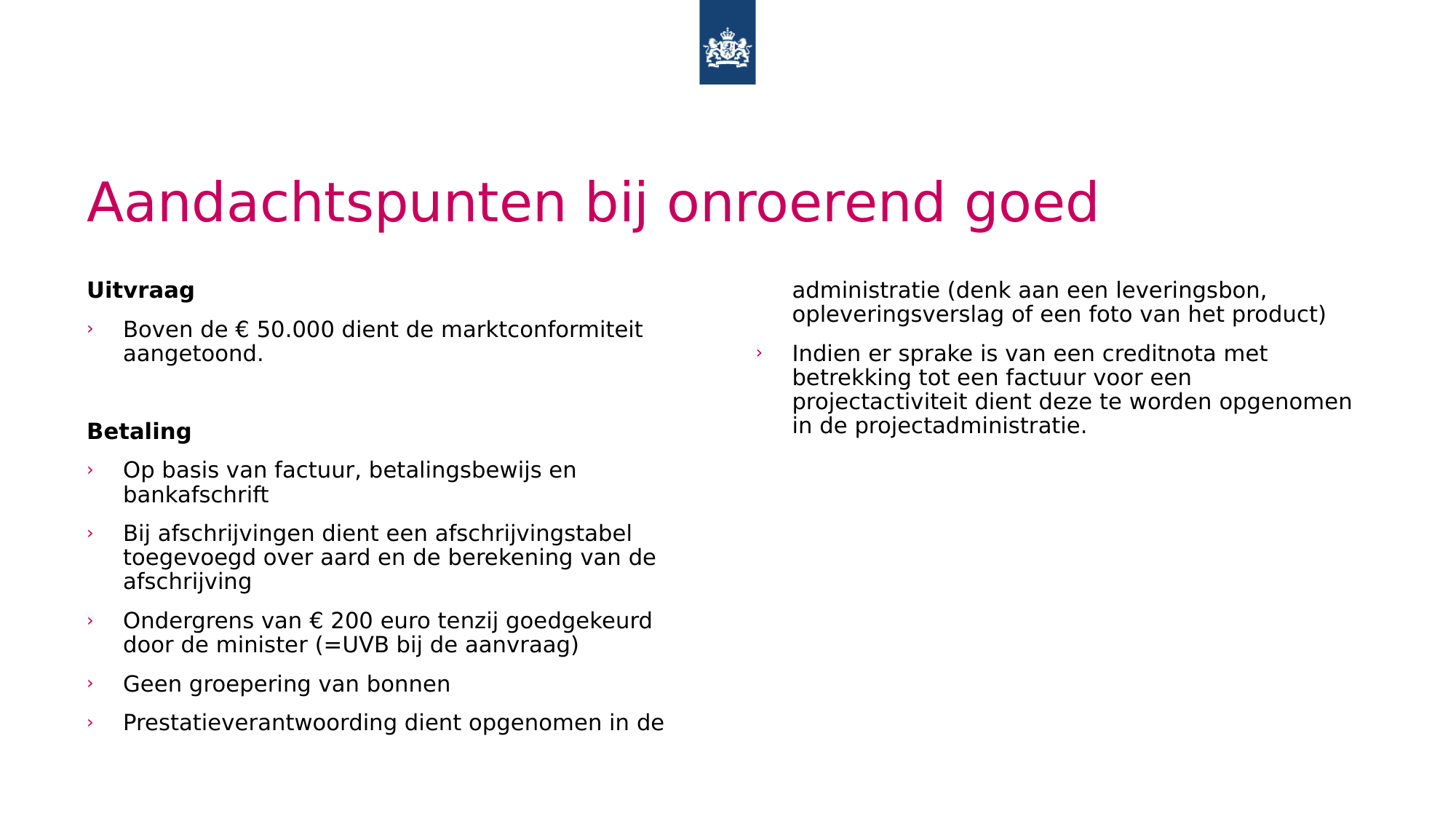

# Aandachtspunten bij onroerend goed
Uitvraag
Boven de € 50.000 dient de marktconformiteit aangetoond.

Betaling
Op basis van factuur, betalingsbewijs en bankafschrift
Bij afschrijvingen dient een afschrijvingstabel toegevoegd over aard en de berekening van de afschrijving
Ondergrens van € 200 euro tenzij goedgekeurd door de minister (=UVB bij de aanvraag)
Geen groepering van bonnen
Prestatieverantwoording dient opgenomen in de administratie (denk aan een leveringsbon, opleveringsverslag of een foto van het product)
Indien er sprake is van een creditnota met betrekking tot een factuur voor een projectactiviteit dient deze te worden opgenomen in de projectadministratie.